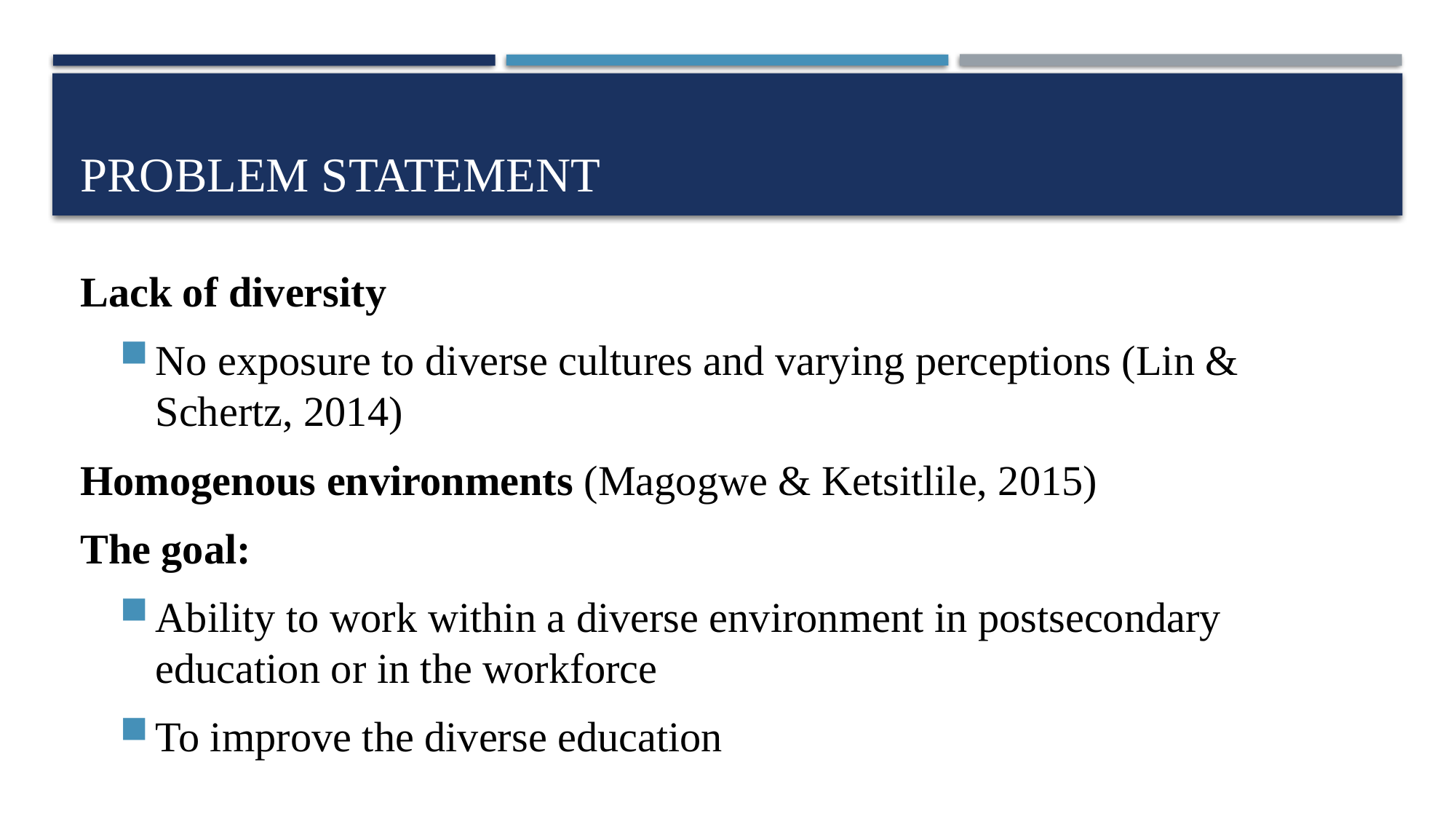

# Problem statement
Lack of diversity
No exposure to diverse cultures and varying perceptions (Lin & Schertz, 2014)
Homogenous environments (Magogwe & Ketsitlile, 2015)
The goal:
Ability to work within a diverse environment in postsecondary education or in the workforce
To improve the diverse education